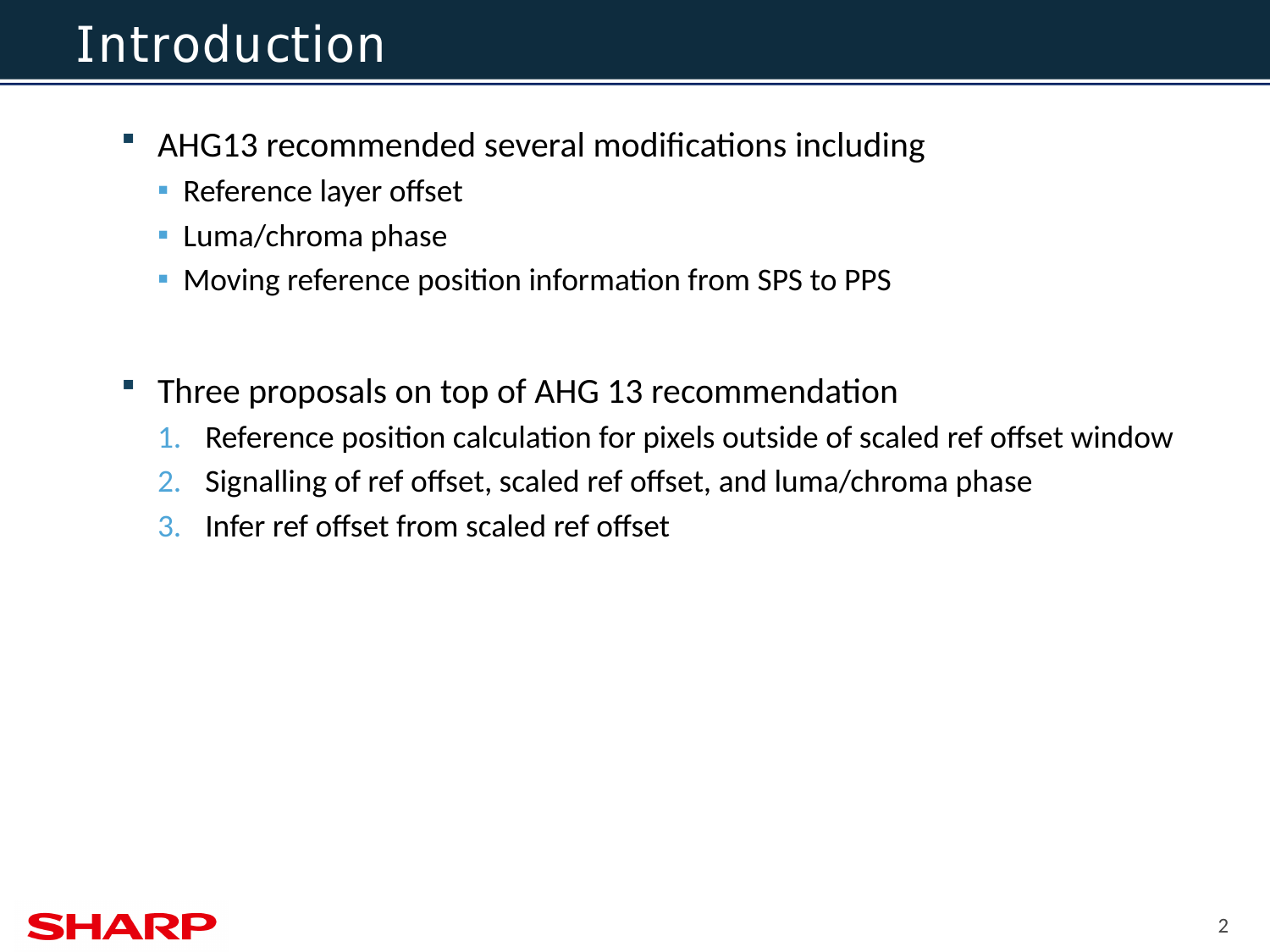

# Introduction
AHG13 recommended several modifications including
Reference layer offset
Luma/chroma phase
Moving reference position information from SPS to PPS

Three proposals on top of AHG 13 recommendation
Reference position calculation for pixels outside of scaled ref offset window
Signalling of ref offset, scaled ref offset, and luma/chroma phase
Infer ref offset from scaled ref offset
2